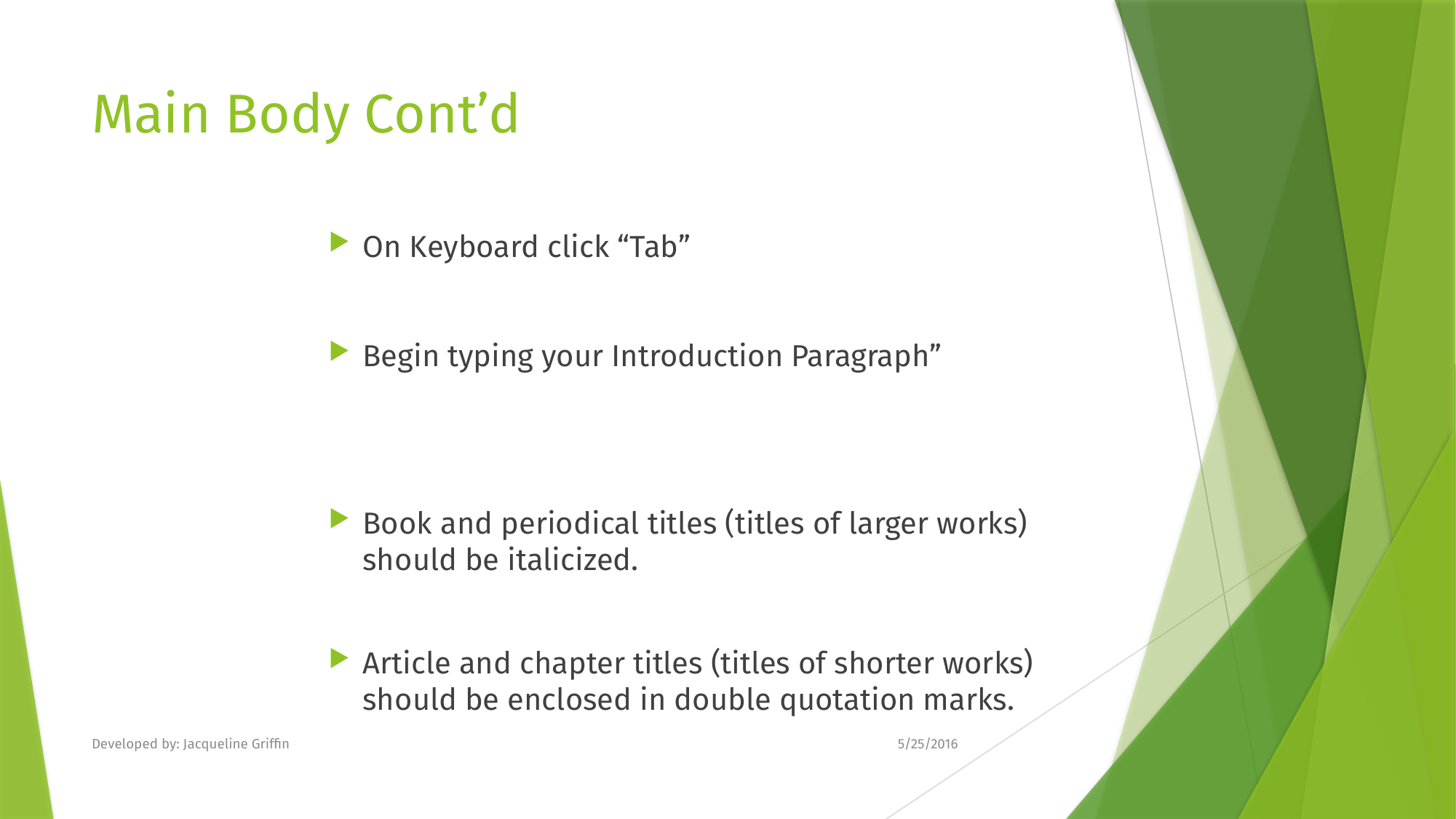

# Main Body Cont’d

On Keyboard click “Tab”

Begin typing your Introduction Paragraph”

Book and periodical titles (titles of larger works) should be italicized.

Article and chapter titles (titles of shorter works) should be enclosed in double quotation marks.

Developed by: Jacqueline Griffin
5/25/2016